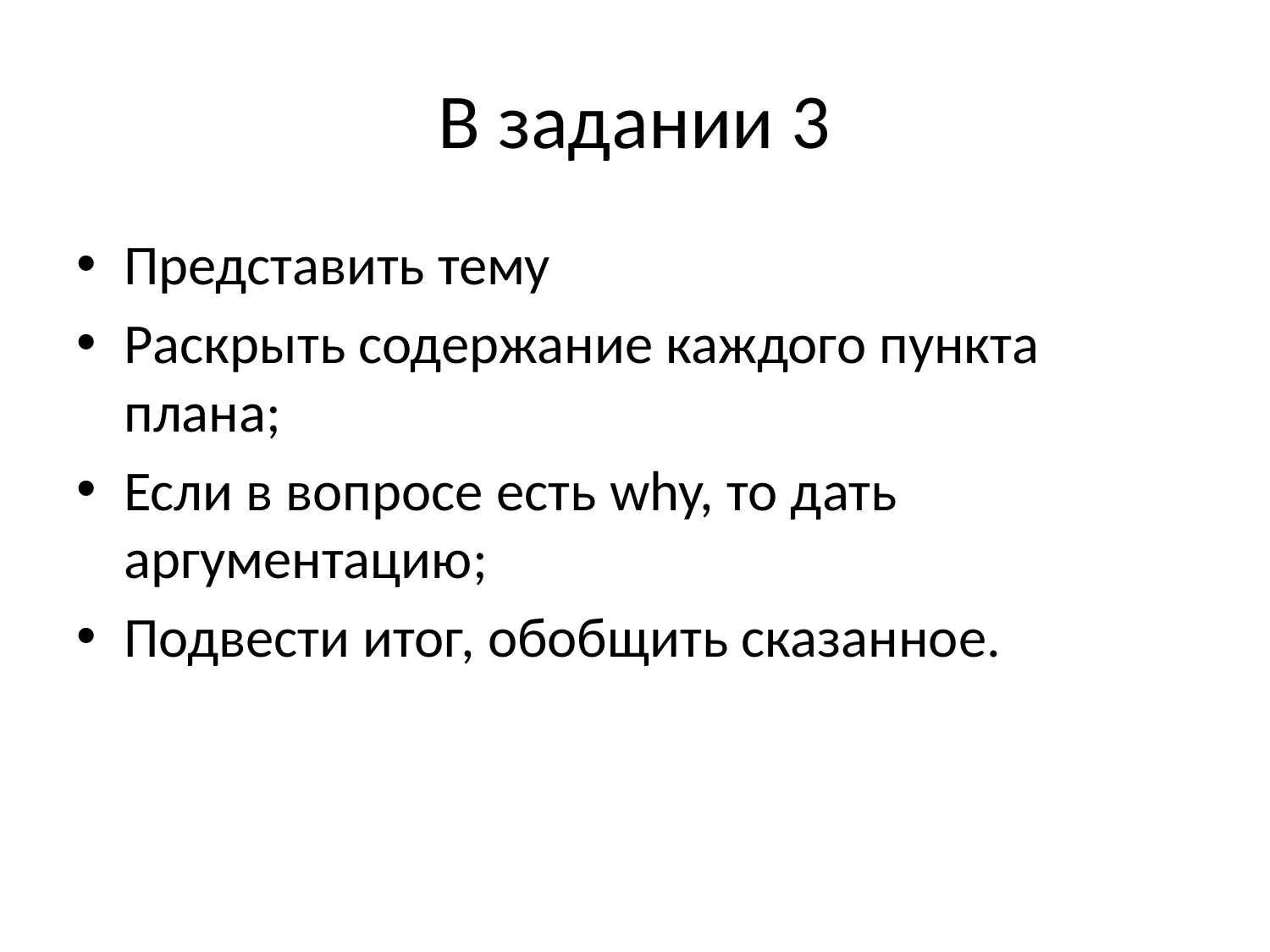

# В задании 3
Представить тему
Раскрыть содержание каждого пункта плана;
Если в вопросе есть why, то дать аргументацию;
Подвести итог, обобщить сказанное.